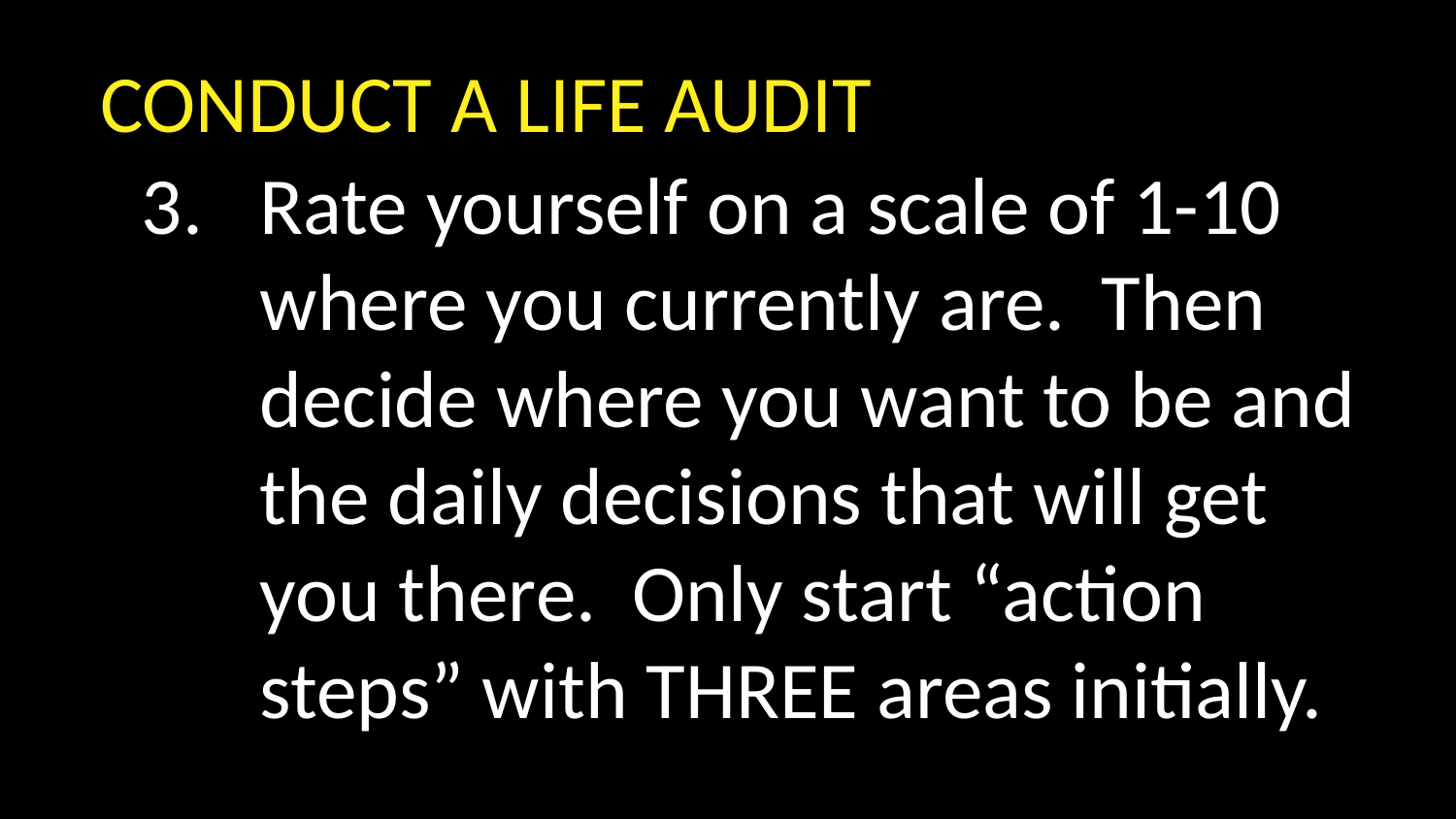

CONDUCT A LIFE AUDIT
Rate yourself on a scale of 1-10 where you currently are.  Then decide where you want to be and the daily decisions that will get you there.  Only start “action steps” with THREE areas initially.